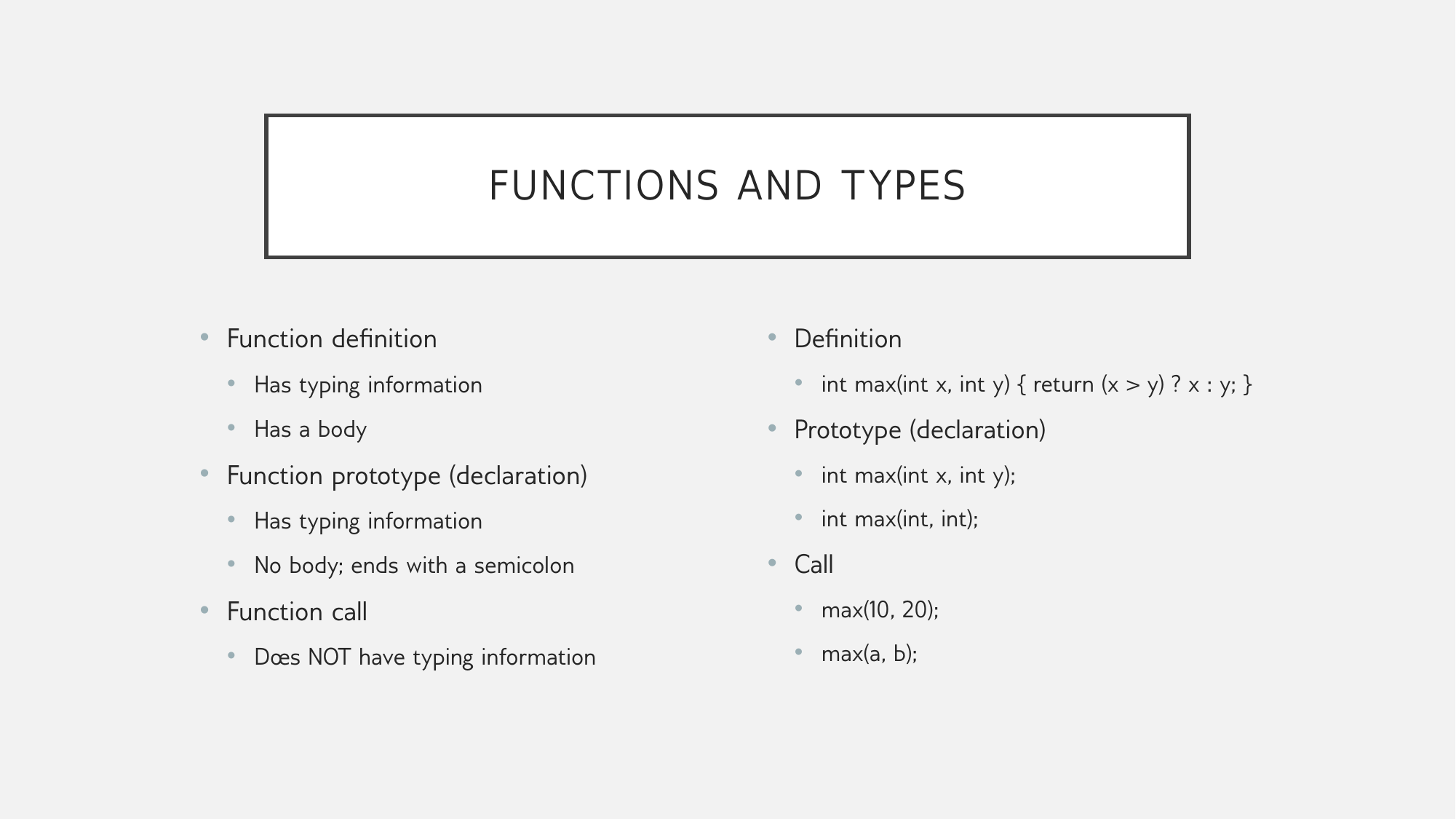

# Functions and Types
Function definition
Has typing information
Has a body
Function prototype (declaration)
Has typing information
No body; ends with a semicolon
Function call
Does NOT have typing information
Definition
int max(int x, int y) { return (x > y) ? x : y; }
Prototype (declaration)
int max(int x, int y);
int max(int, int);
Call
max(10, 20);
max(a, b);